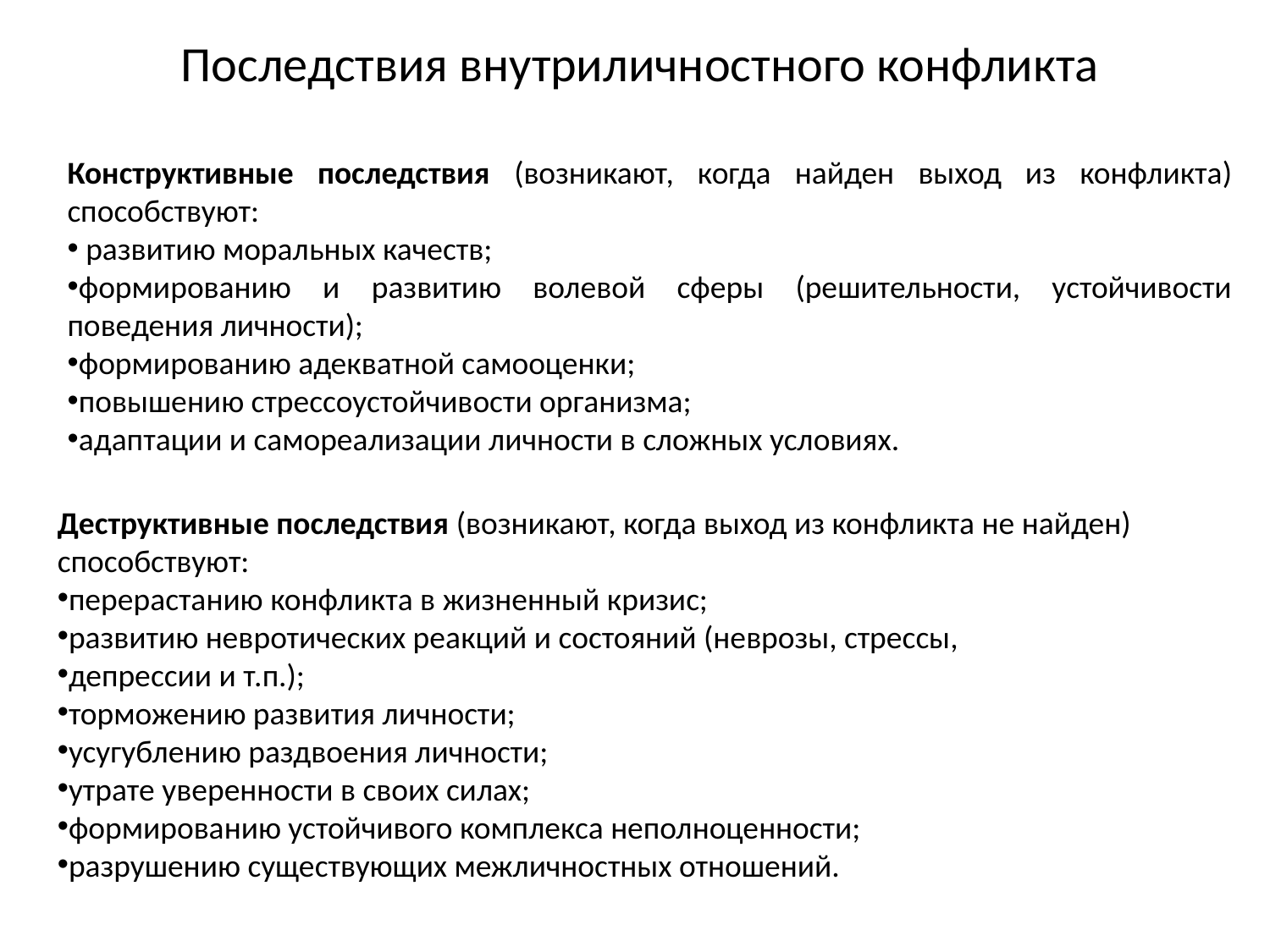

Последствия внутриличностного конфликта
Конструктивные последствия (возникают, когда найден выход из конфликта) способствуют:
 развитию моральных качеств;
формированию и развитию волевой сферы (решительности, устойчивости поведения личности);
формированию адекватной самооценки;
повышению стрессоустойчивости организма;
адаптации и самореализации личности в сложных условиях.
Деструктивные последствия (возникают, когда выход из конфликта не найден) способствуют:
перерастанию конфликта в жизненный кризис;
развитию невротических реакций и состояний (неврозы, стрессы,
депрессии и т.п.);
торможению развития личности;
усугублению раздвоения личности;
утрате уверенности в своих силах;
формированию устойчивого комплекса неполноценности;
разрушению существующих межличностных отношений.